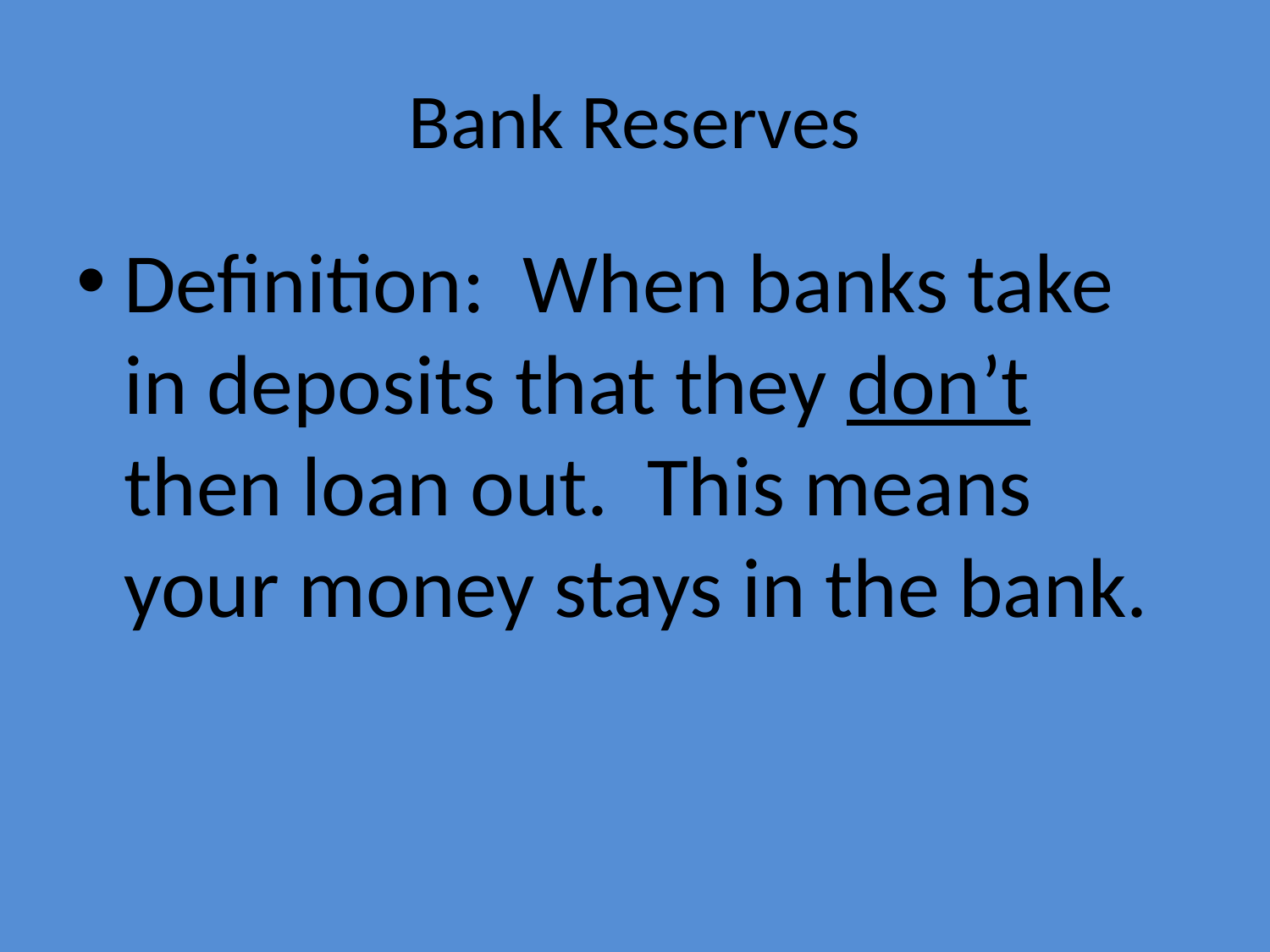

# Bank Reserves
Definition:  When banks take in deposits that they don’t then loan out.  This means your money stays in the bank.